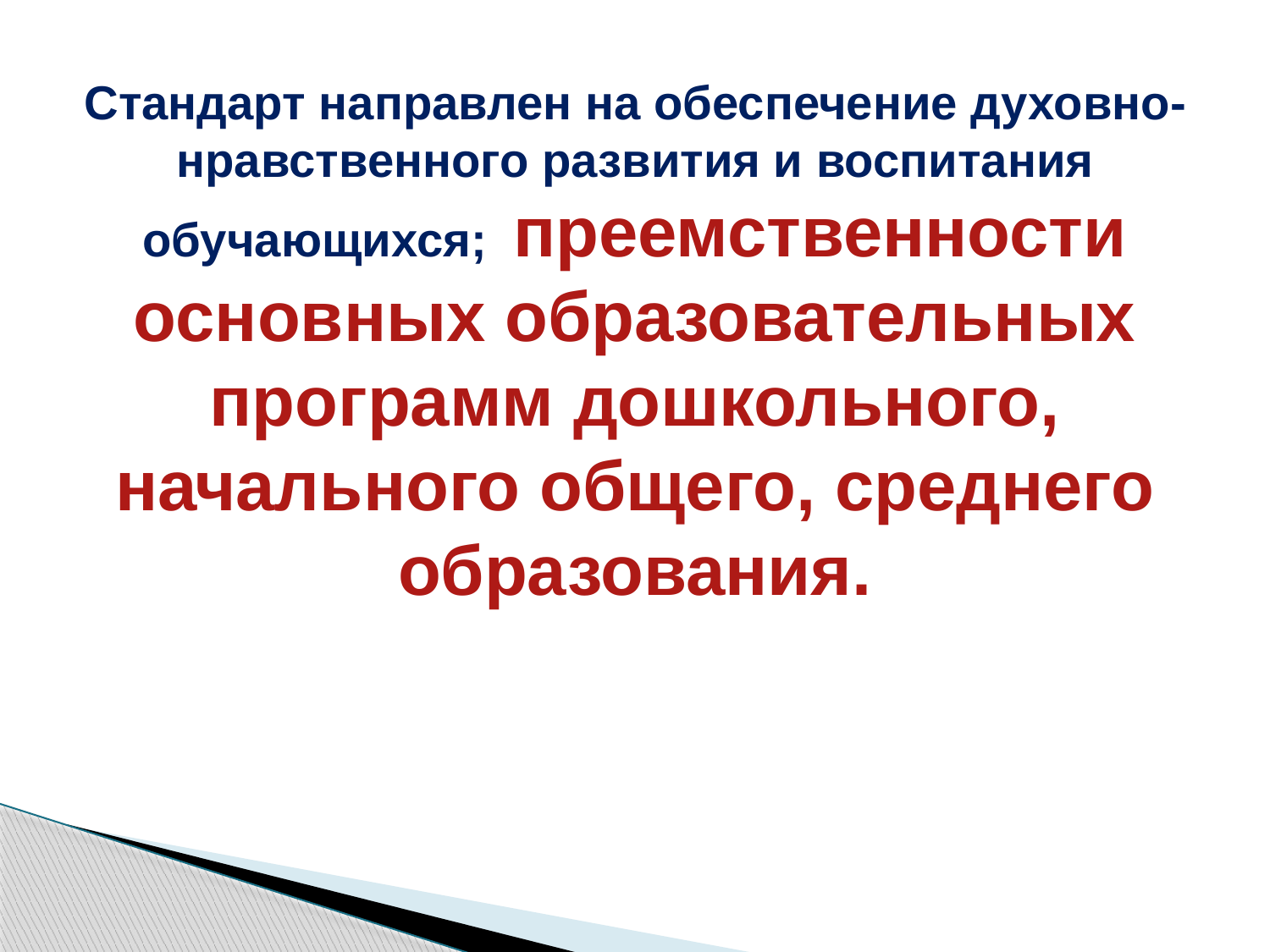

Стандарт направлен на обеспечение духовно-нравственного развития и воспитания обучающихся;  преемственности основных образовательных программ дошкольного, начального общего, среднего образования.